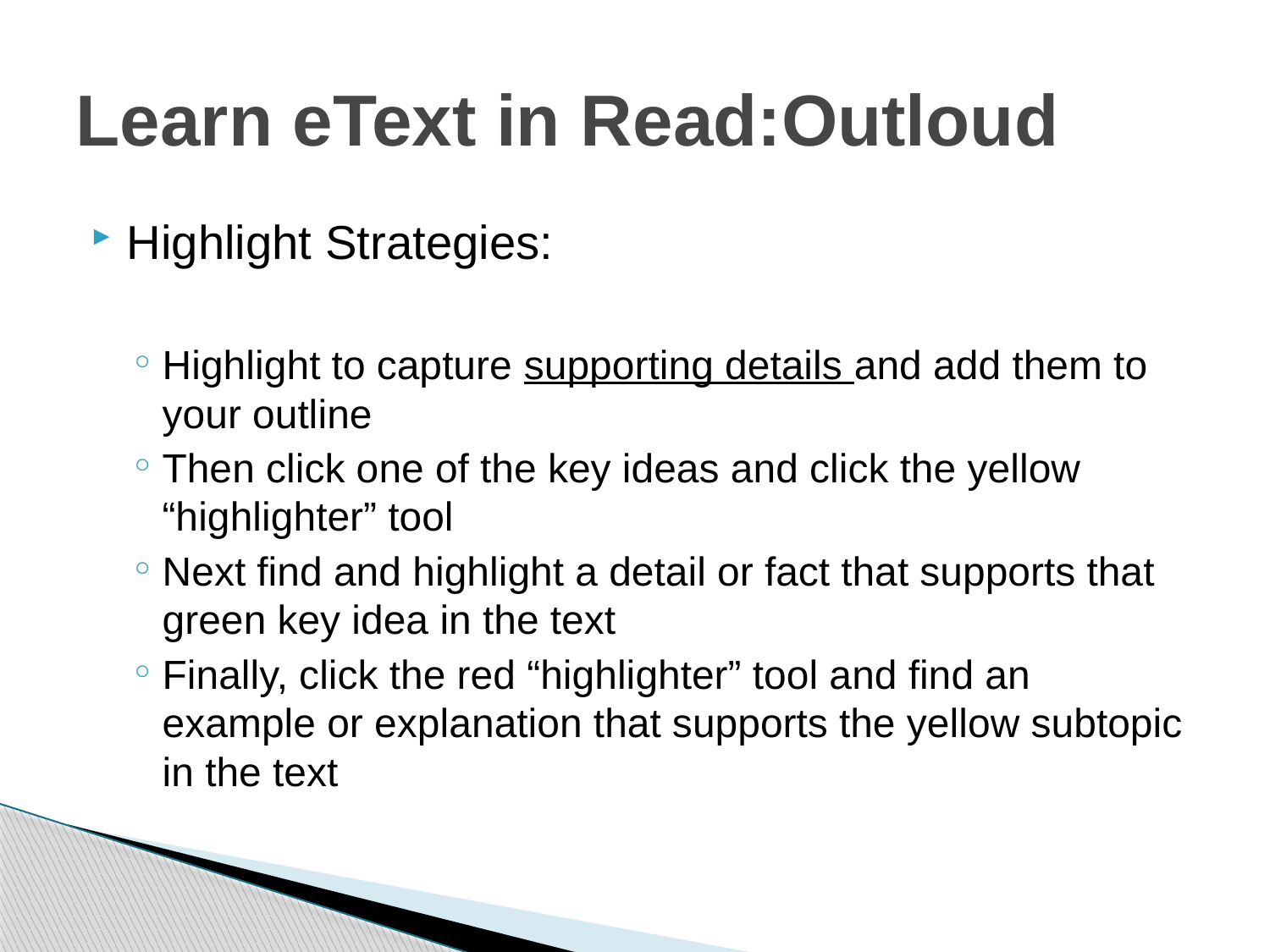

# Learn eText in Read:Outloud
Highlight Strategies:

Highlight to capture supporting details and add them to your outline
Then click one of the key ideas and click the yellow “highlighter” tool
Next find and highlight a detail or fact that supports that green key idea in the text
Finally, click the red “highlighter” tool and find an example or explanation that supports the yellow subtopic in the text